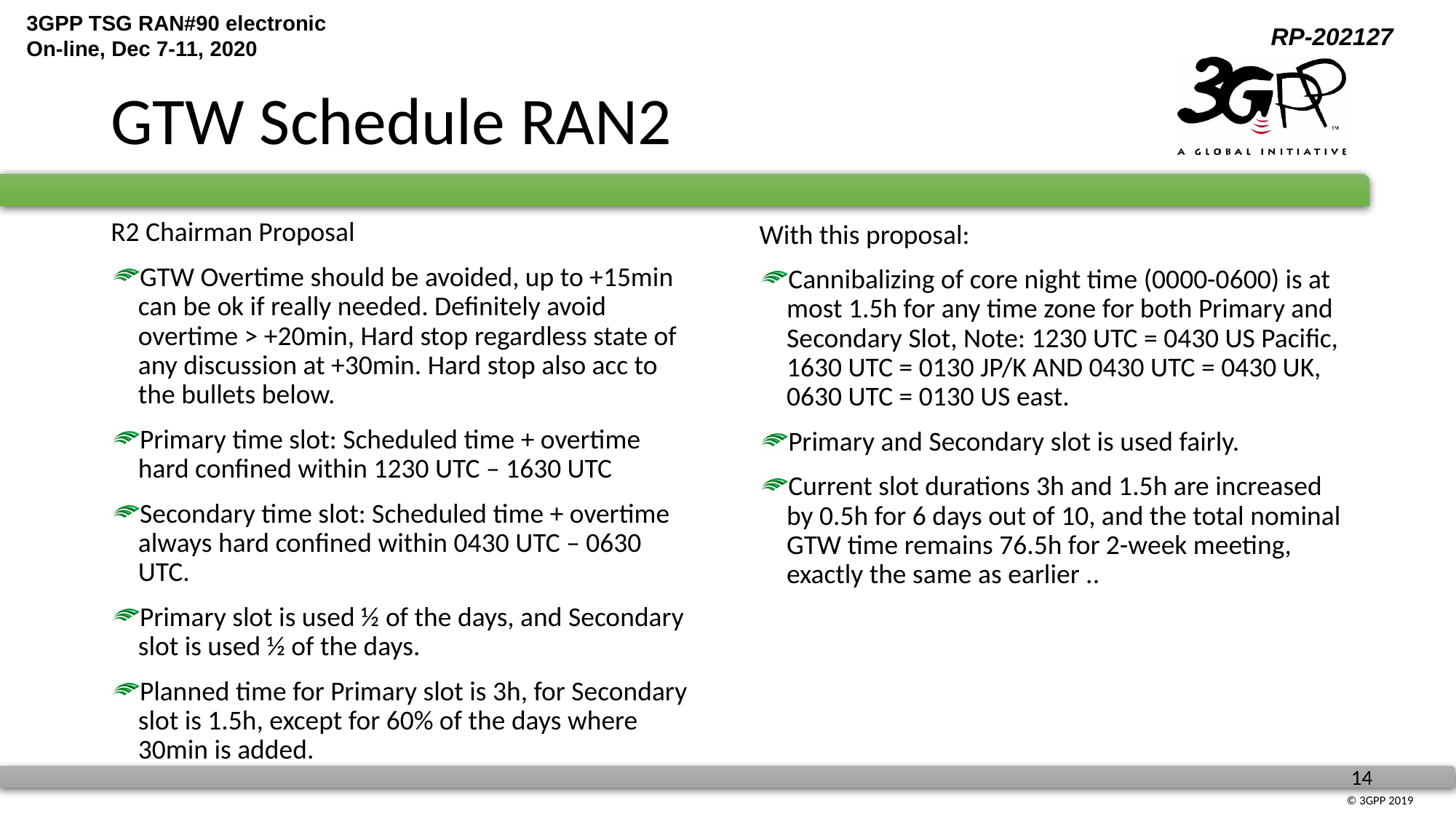

# GTW Schedule RAN2
R2 Chairman Proposal
GTW Overtime should be avoided, up to +15min can be ok if really needed. Definitely avoid overtime > +20min, Hard stop regardless state of any discussion at +30min. Hard stop also acc to the bullets below.
Primary time slot: Scheduled time + overtime hard confined within 1230 UTC – 1630 UTC
Secondary time slot: Scheduled time + overtime always hard confined within 0430 UTC – 0630 UTC.
Primary slot is used ½ of the days, and Secondary slot is used ½ of the days.
Planned time for Primary slot is 3h, for Secondary slot is 1.5h, except for 60% of the days where 30min is added.
With this proposal:
Cannibalizing of core night time (0000-0600) is at most 1.5h for any time zone for both Primary and Secondary Slot, Note: 1230 UTC = 0430 US Pacific, 1630 UTC = 0130 JP/K AND 0430 UTC = 0430 UK, 0630 UTC = 0130 US east.
Primary and Secondary slot is used fairly.
Current slot durations 3h and 1.5h are increased by 0.5h for 6 days out of 10, and the total nominal GTW time remains 76.5h for 2-week meeting, exactly the same as earlier ..